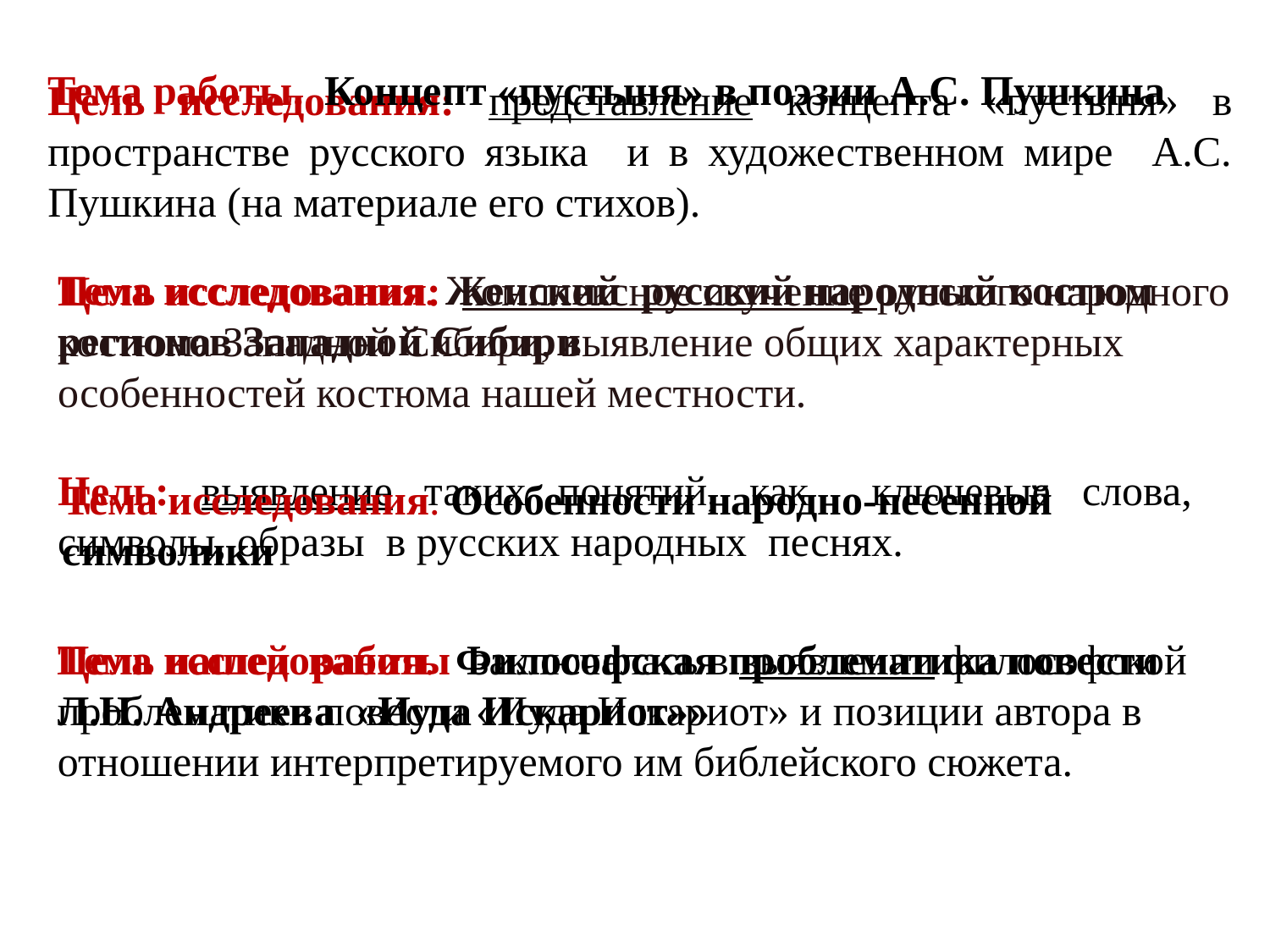

Тема работы.  Концепт «пустыня» в поэзии А.С. Пушкина
Цель исследования: представление концепта «пустыня» в пространстве русского языка  и в художественном мире  А.С. Пушкина (на материале его стихов).
Цель исследования:  комплексное изучение русского народного костюма Западной Сибири, выявление общих характерных  особенностей костюма нашей местности.
Тема исследования. Женский  русский народный костюм  регионов Западной Сибири
Цель: выявление таких понятий, как  ключевые слова, символы, образы  в русских народных  песнях.
Тема исследования. Особенности народно-песенной символики
Цель нашей  работы  заключалась в выявлении философской проблематики повести «Иуда Искариот» и позиции автора в отношении интерпретируемого им библейского сюжета.
Тема исследования.  Философская проблематика повести Л.Н. Андреева  «Иуда Искариот»»